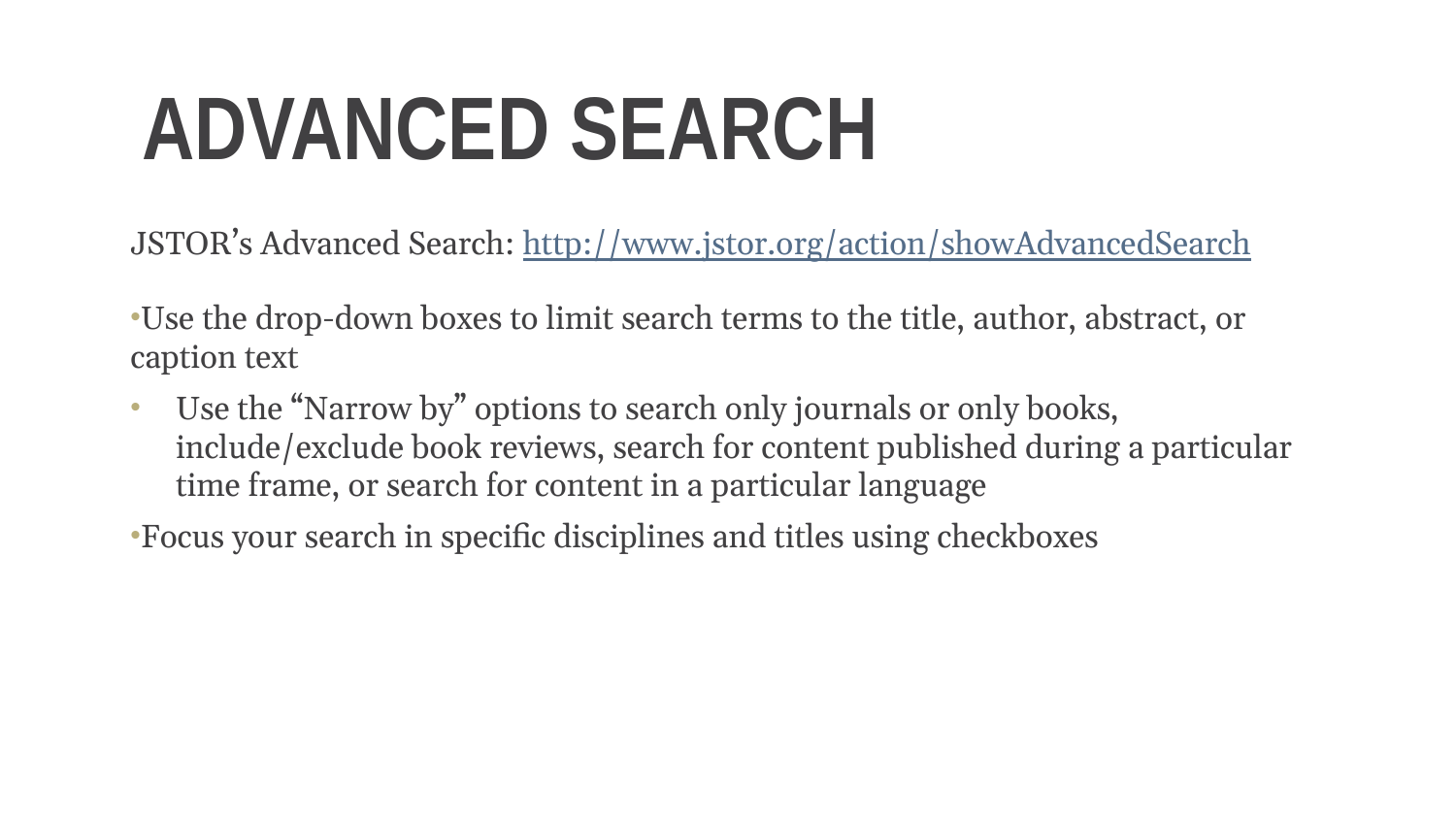

# Advanced search
JSTOR’s Advanced Search: http://www.jstor.org/action/showAdvancedSearch

Use the drop-down boxes to limit search terms to the title, author, abstract, or caption text
Use the “Narrow by” options to search only journals or only books, include/exclude book reviews, search for content published during a particular time frame, or search for content in a particular language
Focus your search in specific disciplines and titles using checkboxes